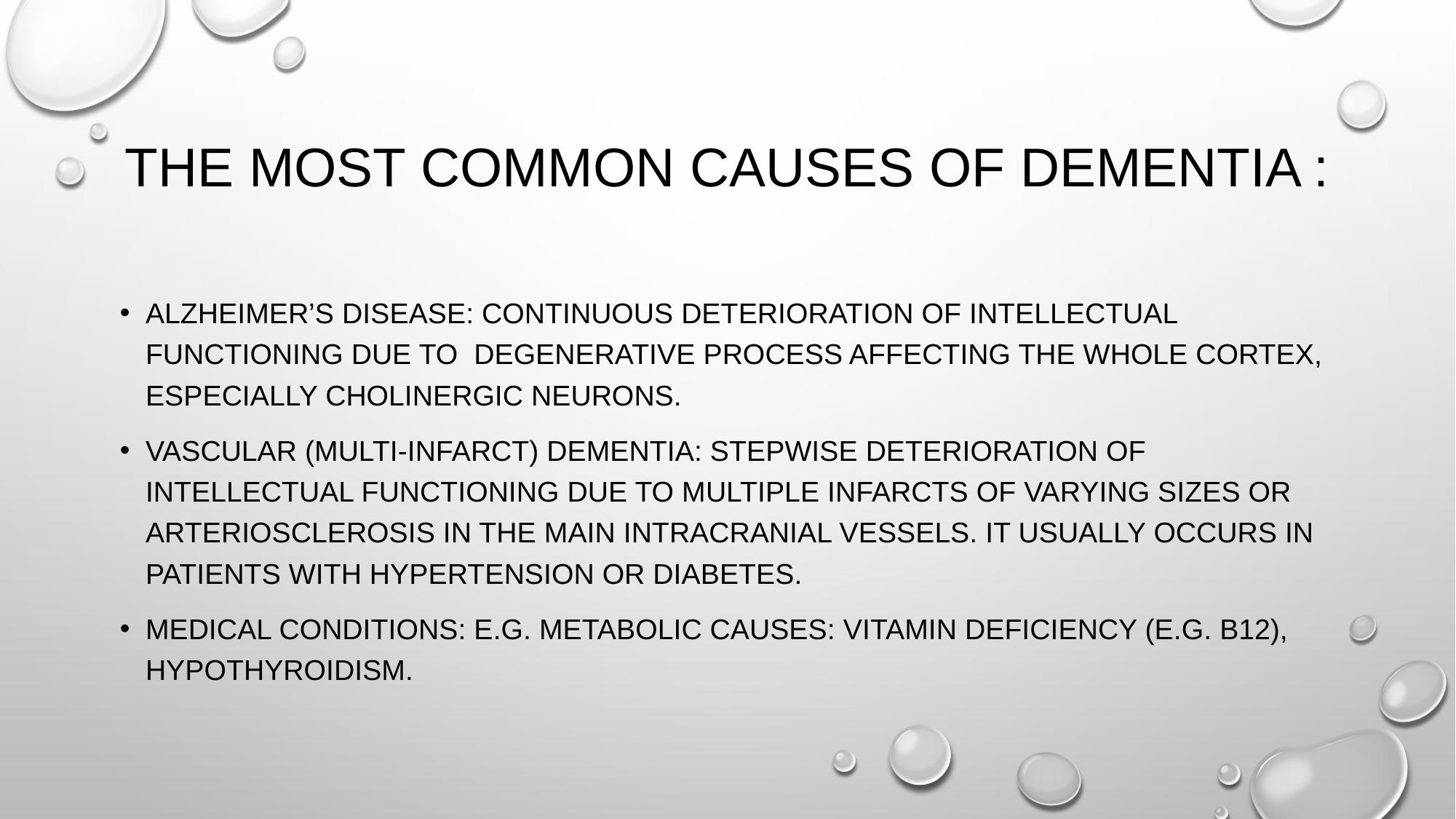

# The most common causes of dementia :
Alzheimer’s disease: continuous deterioration of intellectual functioning due to  degenerative process affecting the whole cortex, especially cholinergic neurons.
Vascular (multi-infarct) dementia: stepwise deterioration of intellectual functioning due to multiple infarcts of varying sizes or arteriosclerosis in the main intracranial vessels. It usually occurs in patients with hypertension or diabetes.
Medical conditions: e.g. metabolic causes: vitamin deficiency (e.g. B12), hypothyroidism.